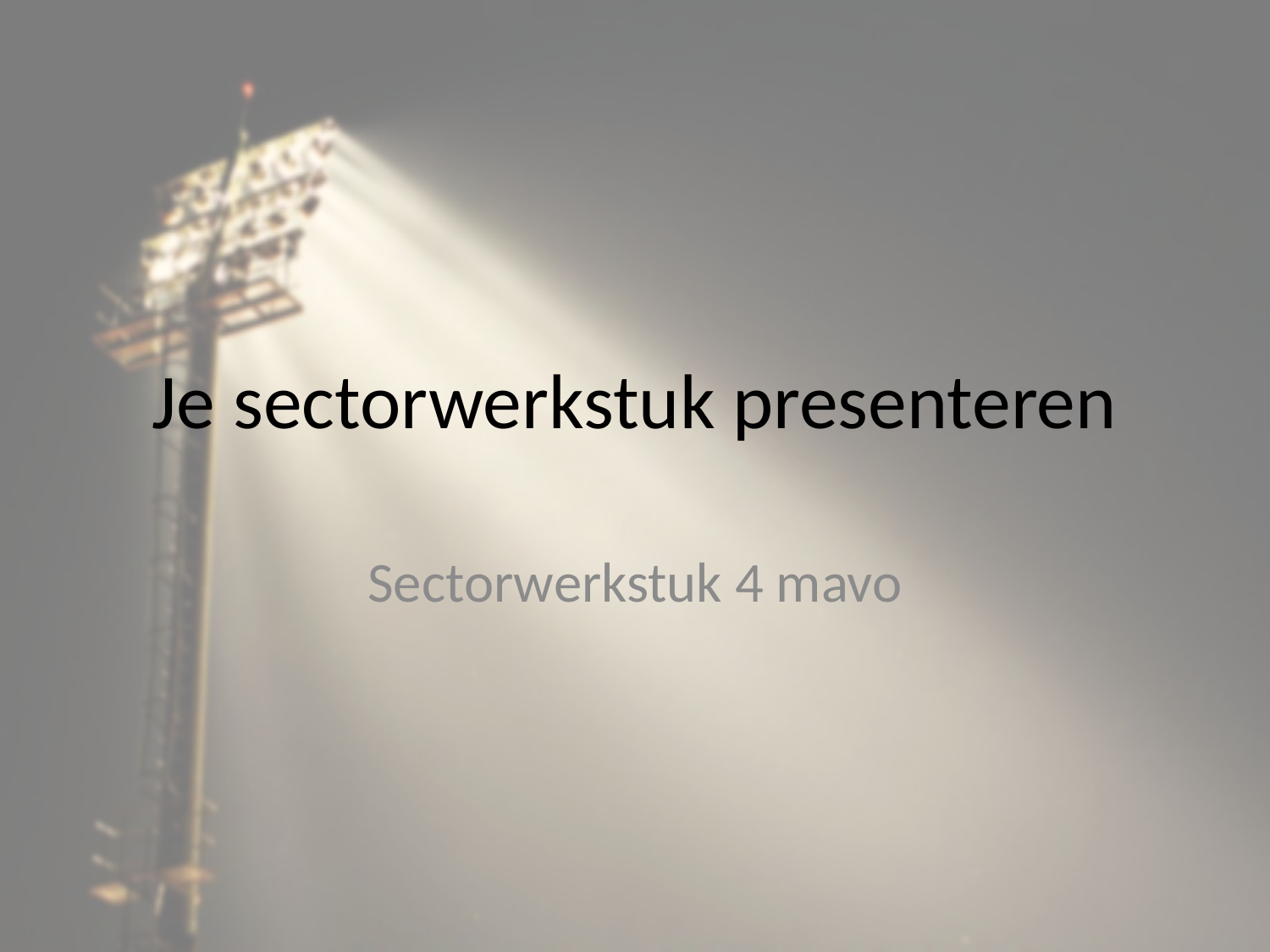

# Je sectorwerkstuk presenteren
Sectorwerkstuk 4 mavo